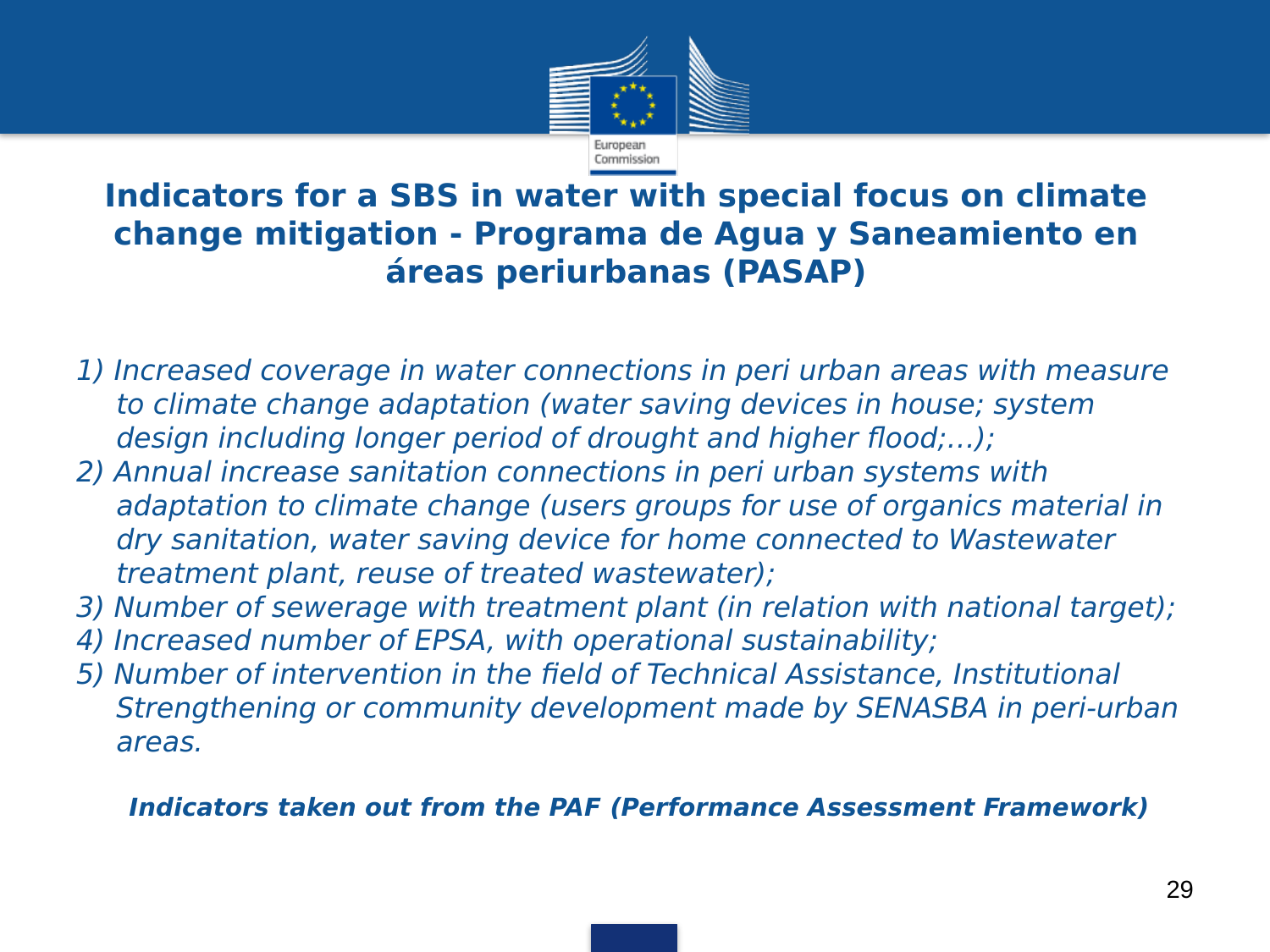

# Indicators for a SBS in water with special focus on climate change mitigation - Programa de Agua y Saneamiento en áreas periurbanas (PASAP)
1) Increased coverage in water connections in peri urban areas with measure to climate change adaptation (water saving devices in house; system design including longer period of drought and higher flood;…);
2) Annual increase sanitation connections in peri urban systems with  adaptation to climate change (users groups for use of organics material in dry sanitation, water saving device for home connected to Wastewater treatment plant, reuse of treated wastewater);
3) Number of sewerage with treatment plant (in relation with national target);
4) Increased number of EPSA, with operational sustainability;
5) Number of intervention in the field of Technical Assistance, Institutional Strengthening or community development made by SENASBA in peri-urban areas.

Indicators taken out from the PAF (Performance Assessment Framework)

29